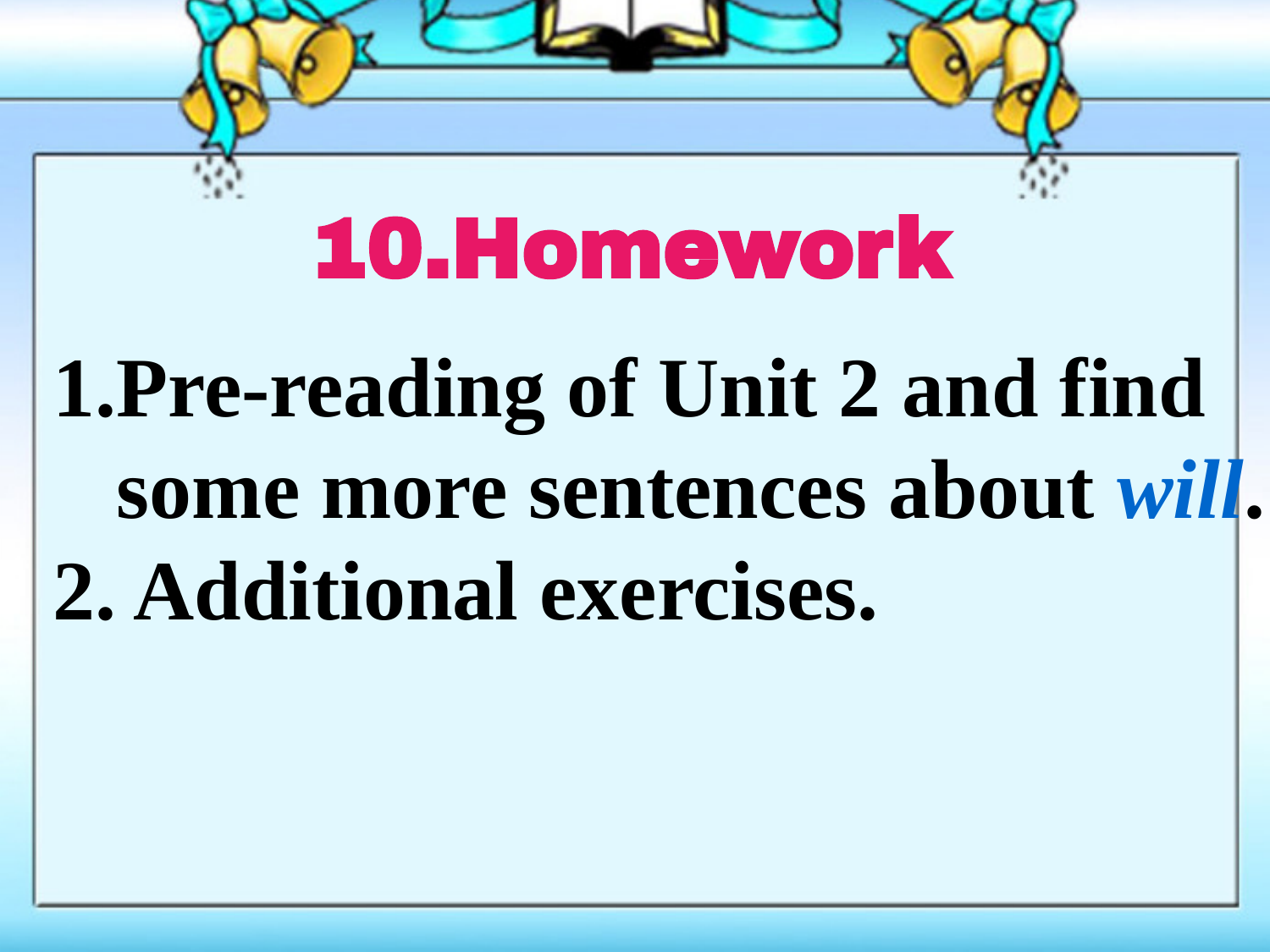

10.Homework
1.Pre-reading of Unit 2 and find
   some more sentences about will.
2. Additional exercises.